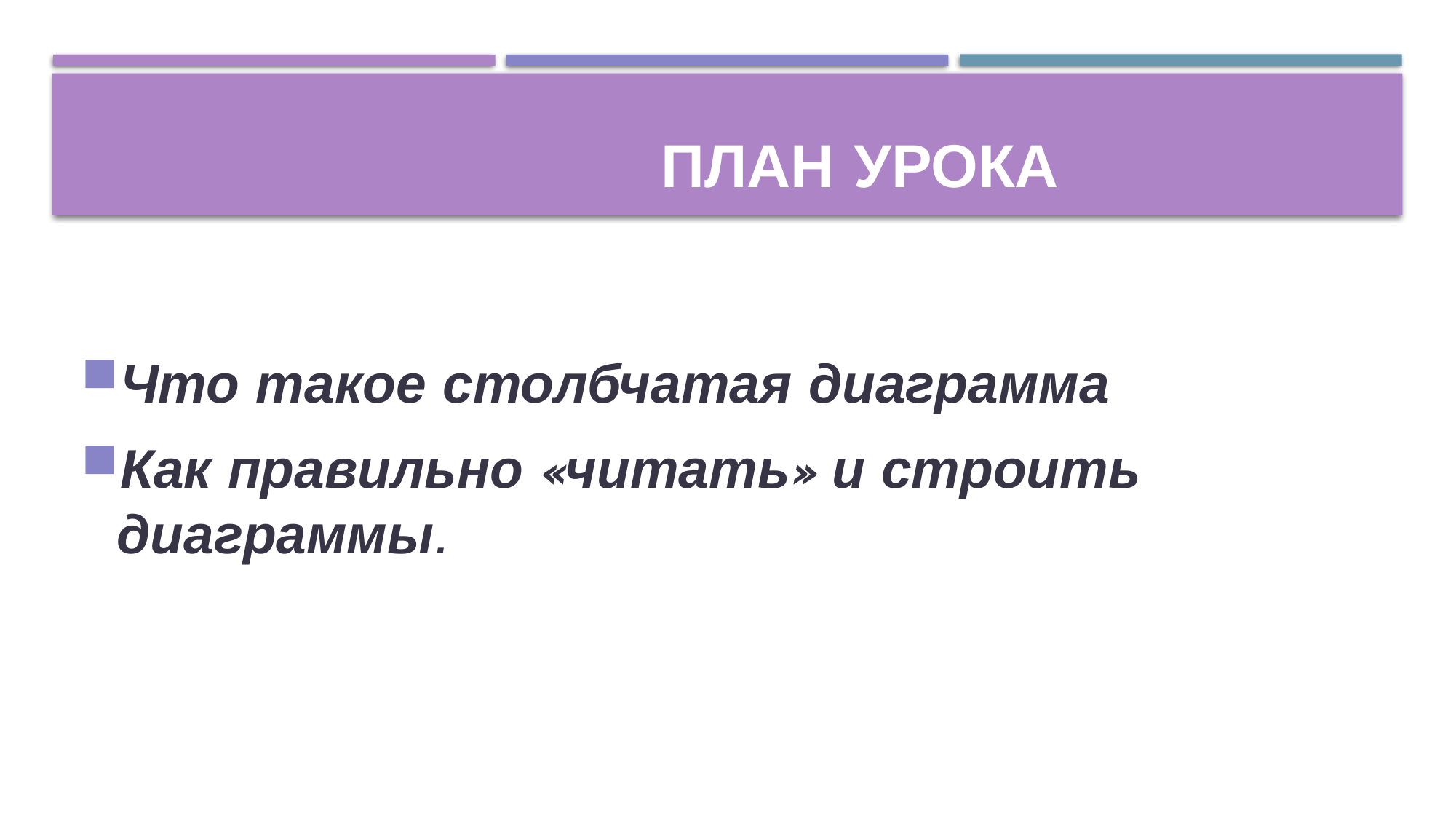

# План урока
Что такое столбчатая диаграмма
Как правильно «читать» и строить диаграммы.